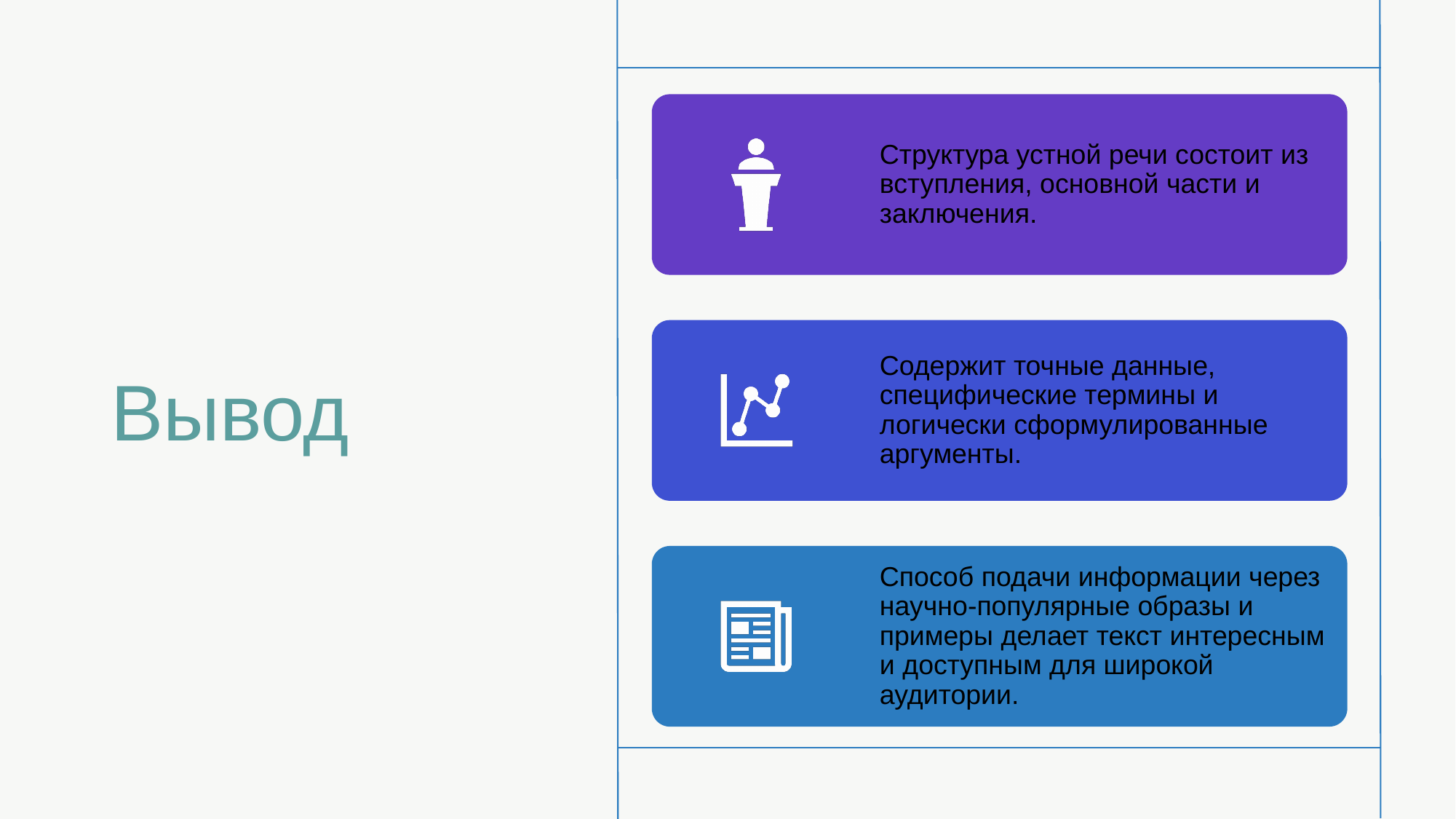

# Вывод
Структура устной речи состоит из вступления, основной части и заключения.
Cодержит точные данные, специфические термины и логически сформулированные аргументы.
Способ подачи информации через научно-популярные образы и примеры делает текст интересным и доступным для широкой аудитории.